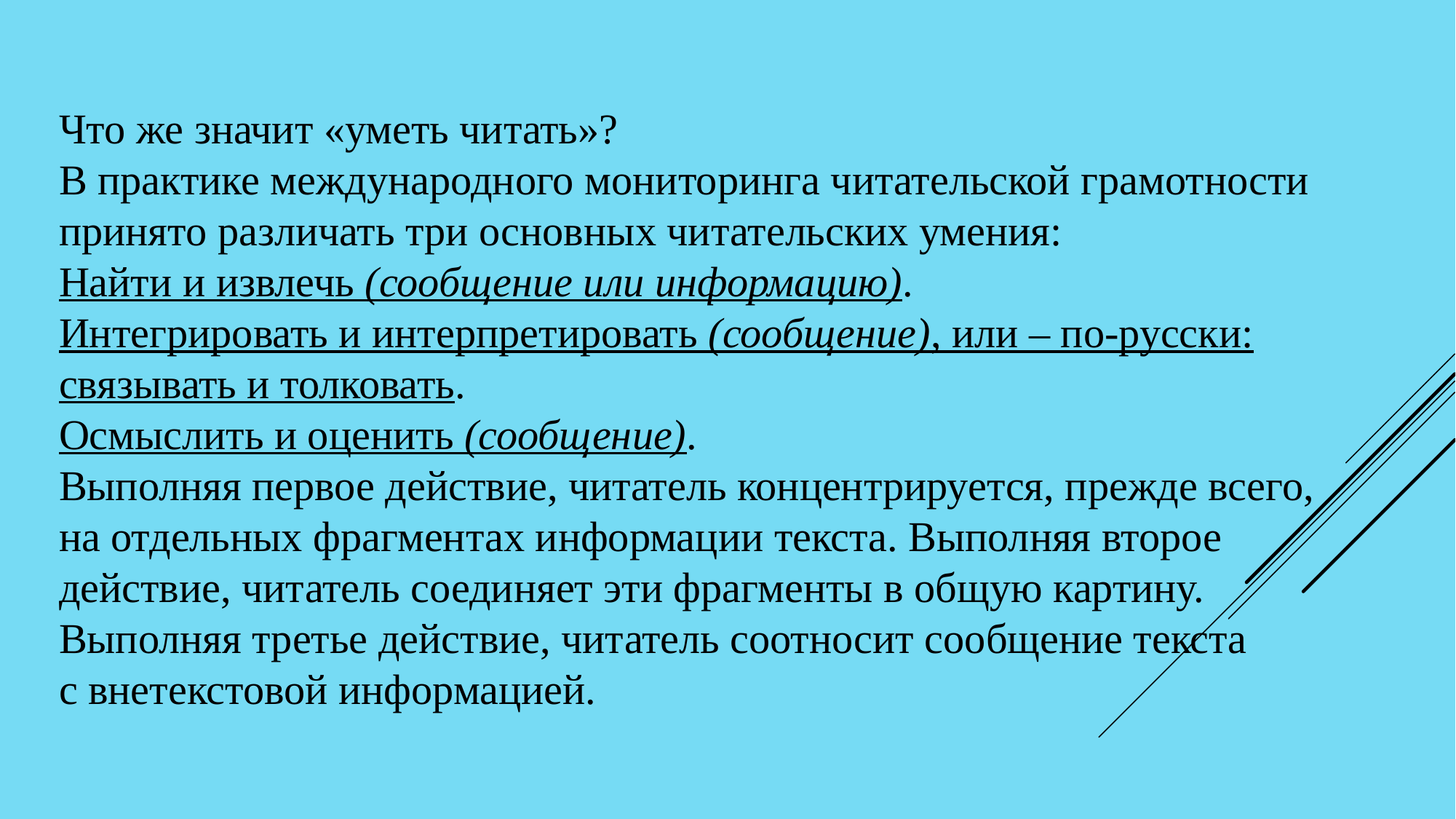

Что же значит «уметь читать»?
В практике международного мониторинга читательской грамотности принято различать три основных читательских умения:
Найти и извлечь (сообщение или информацию).
Интегрировать и интерпретировать (сообщение), или – по-русски: связывать и толковать.
Осмыслить и оценить (сообщение).
Выполняя первое действие, читатель концентрируется, прежде всего, на отдельных фрагментах информации текста. Выполняя второе действие, читатель соединяет эти фрагменты в общую картину. Выполняя третье действие, читатель соотносит сообщение текста
с внетекстовой информацией.